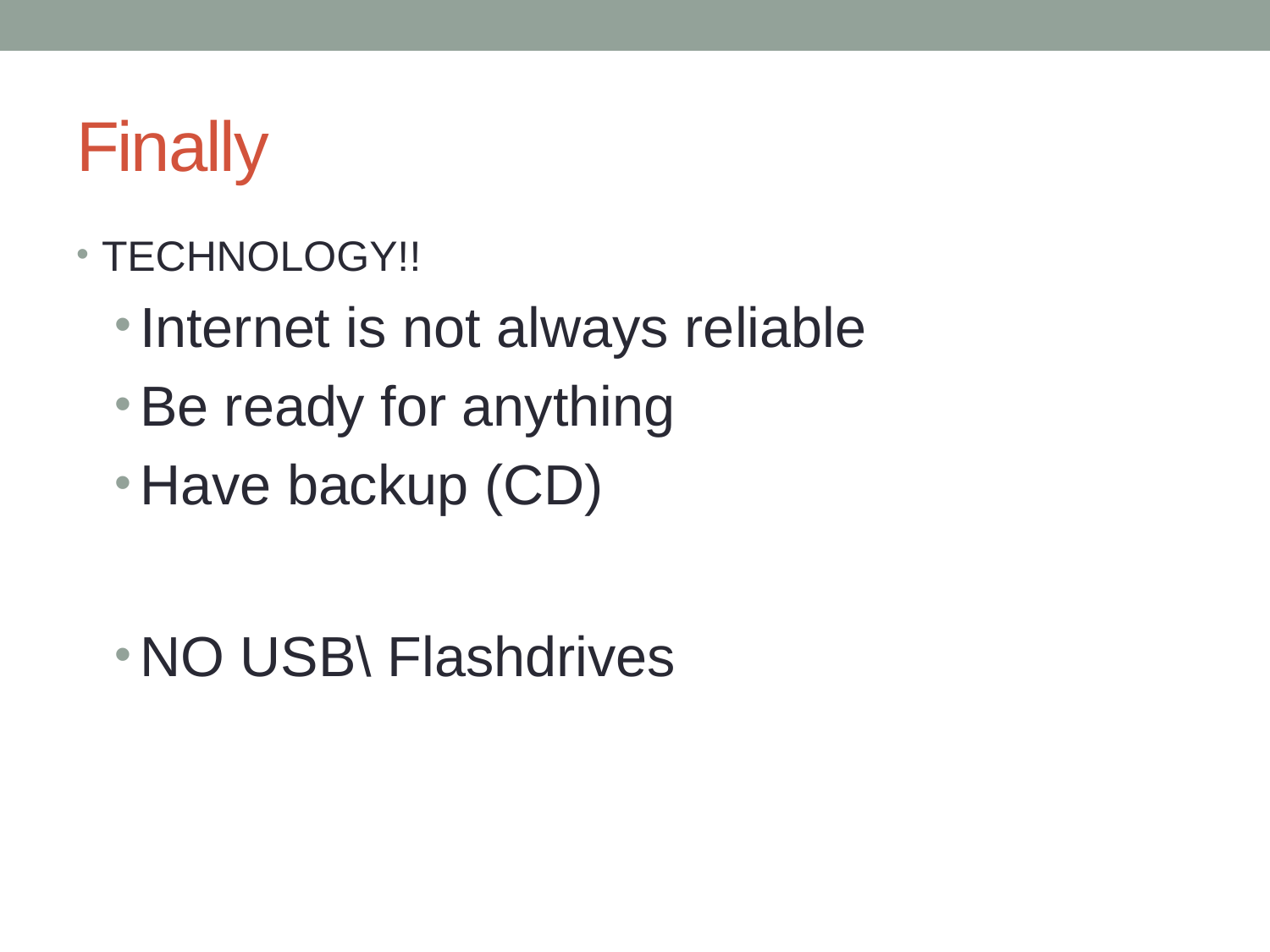

# Finally
TECHNOLOGY!!
Internet is not always reliable
Be ready for anything
Have backup (CD)

NO USB\ Flashdrives